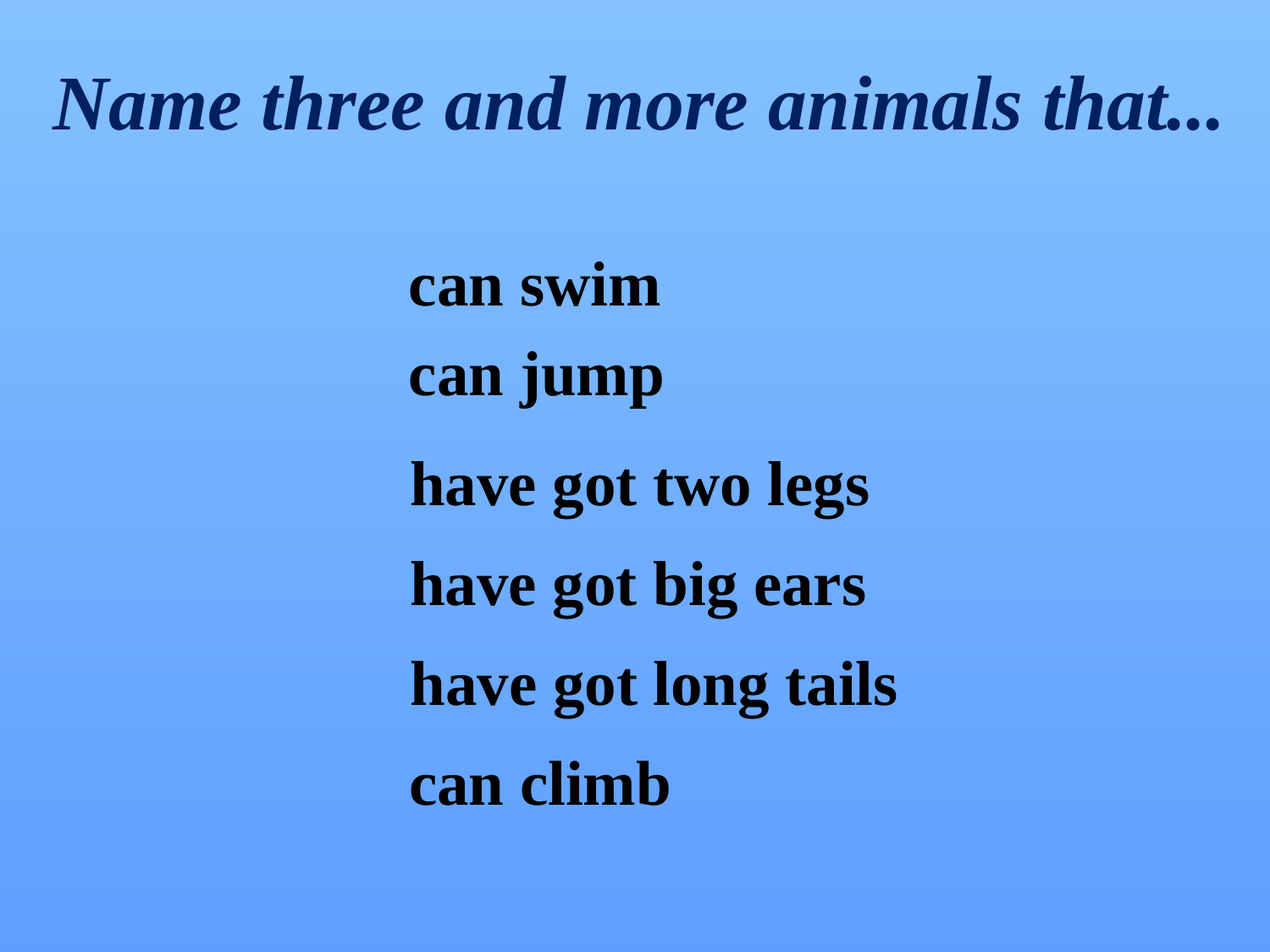

Name three and more animals that...
can swim
can jump
have got two legs
have got big ears
have got long tails
can climb